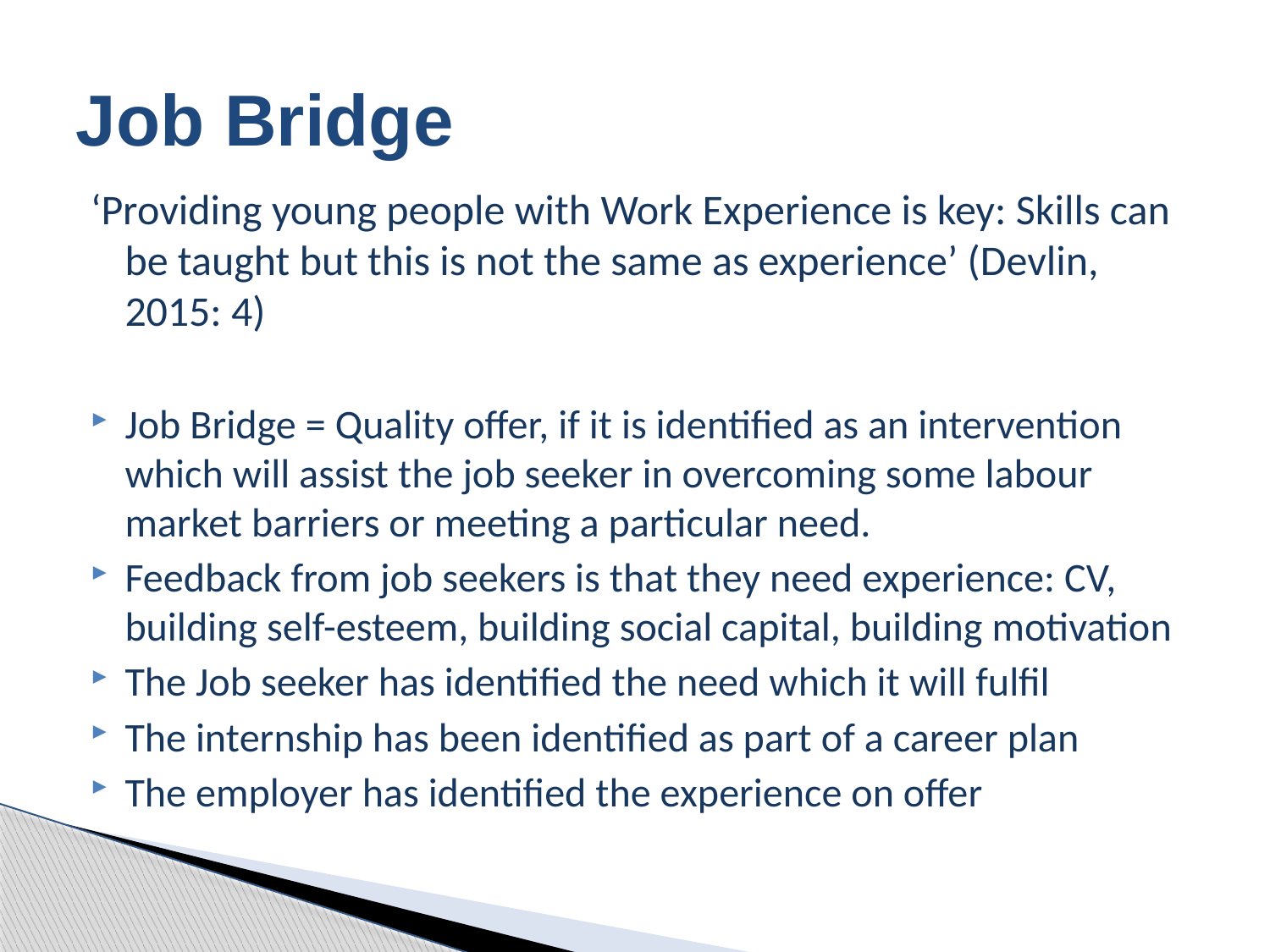

# Job Bridge
‘Providing young people with Work Experience is key: Skills can be taught but this is not the same as experience’ (Devlin, 2015: 4)

Job Bridge = Quality offer, if it is identified as an intervention which will assist the job seeker in overcoming some labour market barriers or meeting a particular need.
Feedback from job seekers is that they need experience: CV, building self-esteem, building social capital, building motivation
The Job seeker has identified the need which it will fulfil
The internship has been identified as part of a career plan
The employer has identified the experience on offer